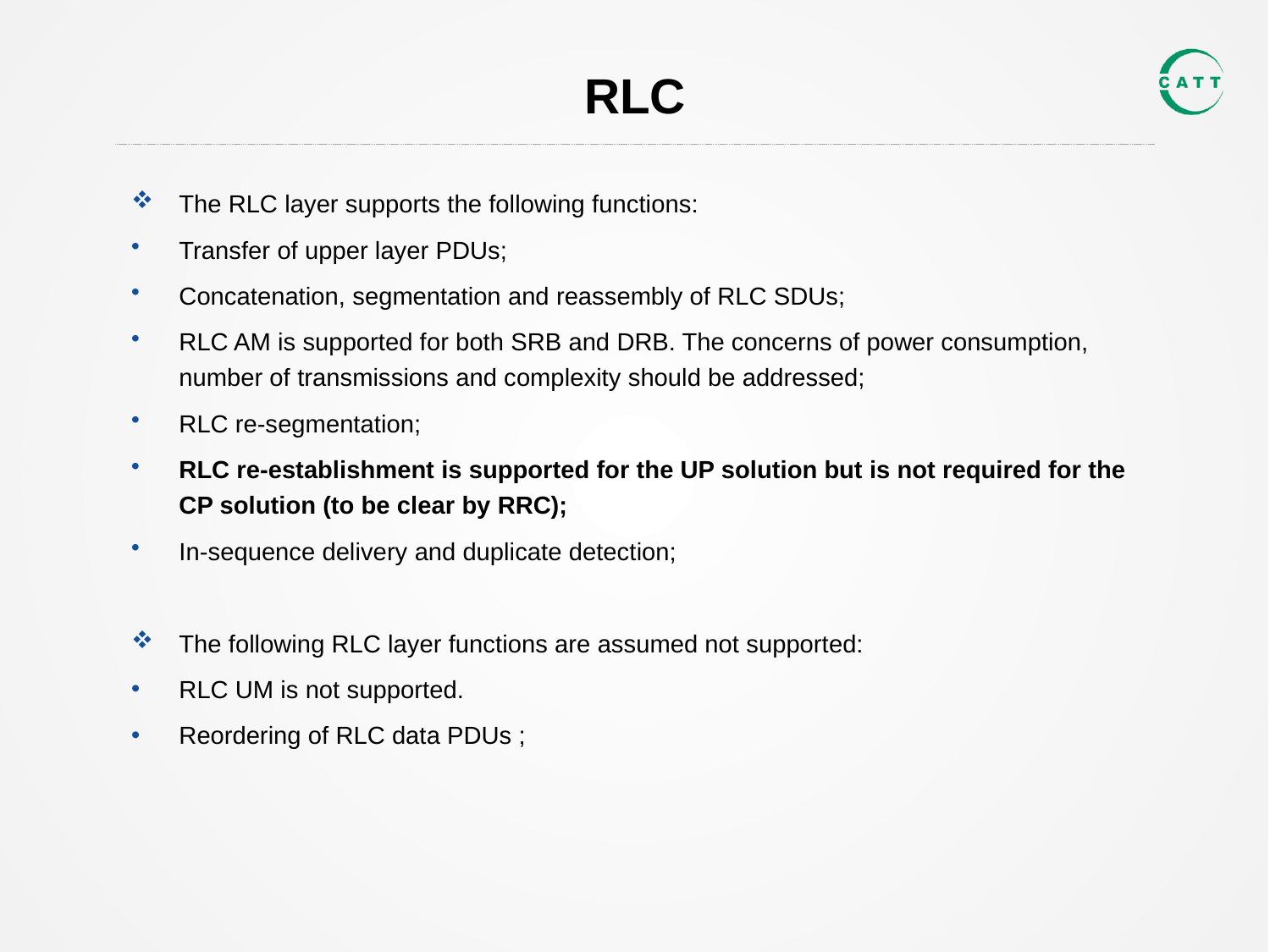

# RLC
The RLC layer supports the following functions:
Transfer of upper layer PDUs;
Concatenation, segmentation and reassembly of RLC SDUs;
RLC AM is supported for both SRB and DRB. The concerns of power consumption, number of transmissions and complexity should be addressed;
RLC re-segmentation;
RLC re-establishment is supported for the UP solution but is not required for the CP solution (to be clear by RRC);
In-sequence delivery and duplicate detection;

The following RLC layer functions are assumed not supported:
RLC UM is not supported.
Reordering of RLC data PDUs ;